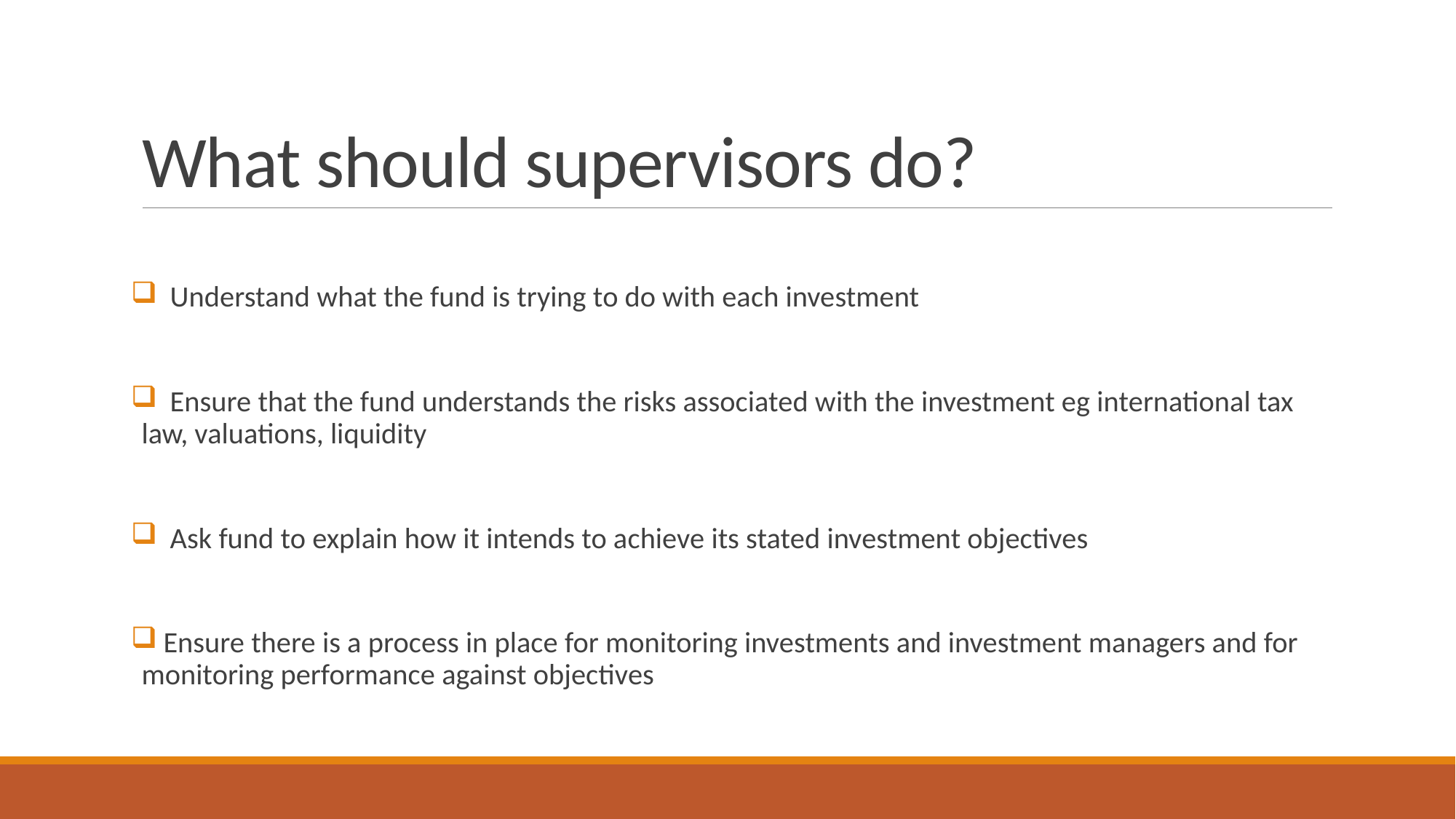

# What should supervisors do?

  Understand what the fund is trying to do with each investment

  Ensure that the fund understands the risks associated with the investment eg international tax law, valuations, liquidity

  Ask fund to explain how it intends to achieve its stated investment objectives

 Ensure there is a process in place for monitoring investments and investment managers and for monitoring performance against objectives